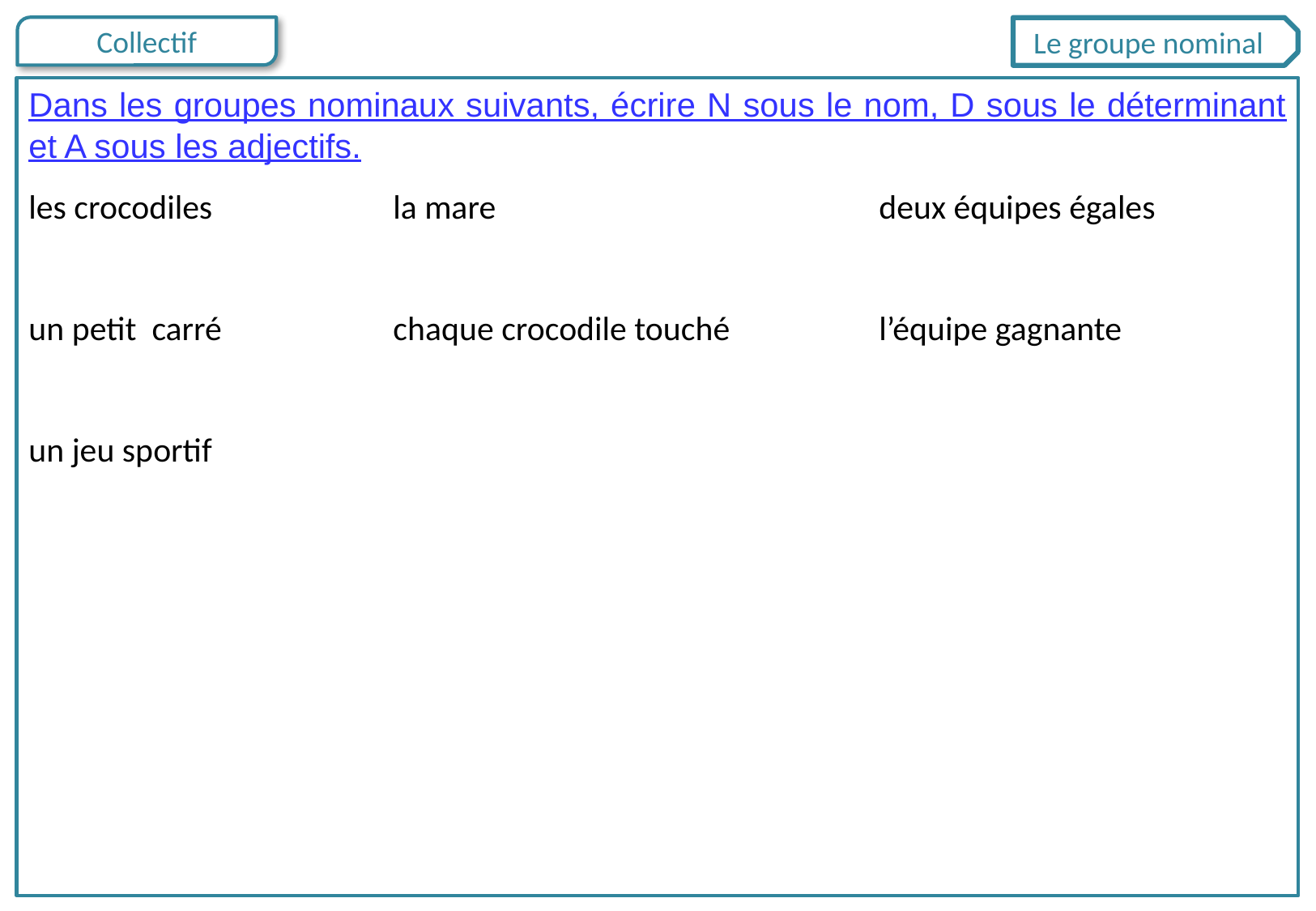

Le groupe nominal
Dans les groupes nominaux suivants, écrire N sous le nom, D sous le déterminant et A sous les adjectifs.
les crocodiles		la mare				deux équipes égales
un petit  carré		chaque crocodile touché		l’équipe gagnante
un jeu sportif